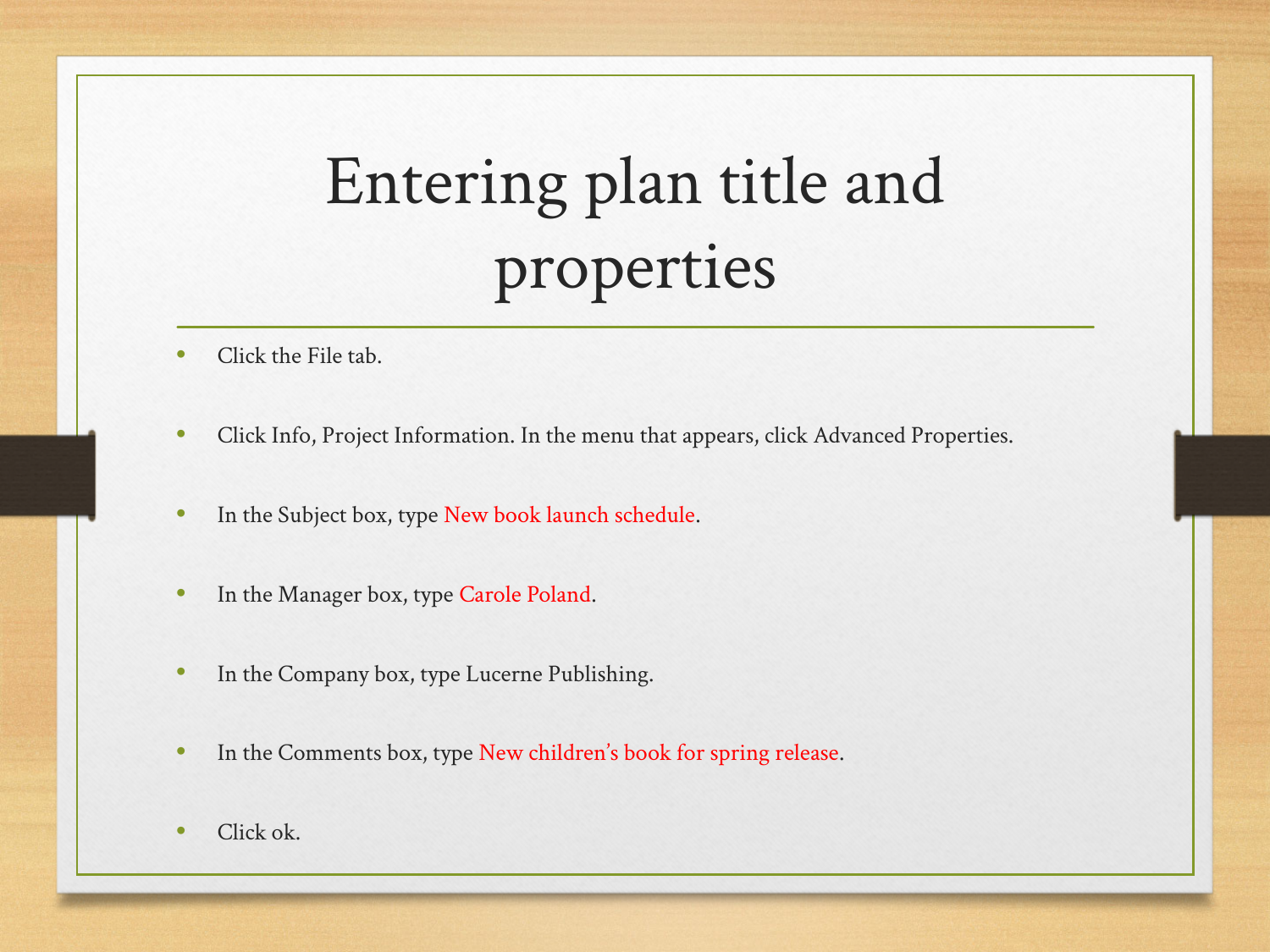

# Entering plan title and properties

Click the File tab.

Click Info, Project Information. In the menu that appears, click Advanced Properties.

In the Subject box, type New book launch schedule.

In the Manager box, type Carole Poland.

In the Company box, type Lucerne Publishing.

In the Comments box, type New children’s book for spring release.

Click ok.